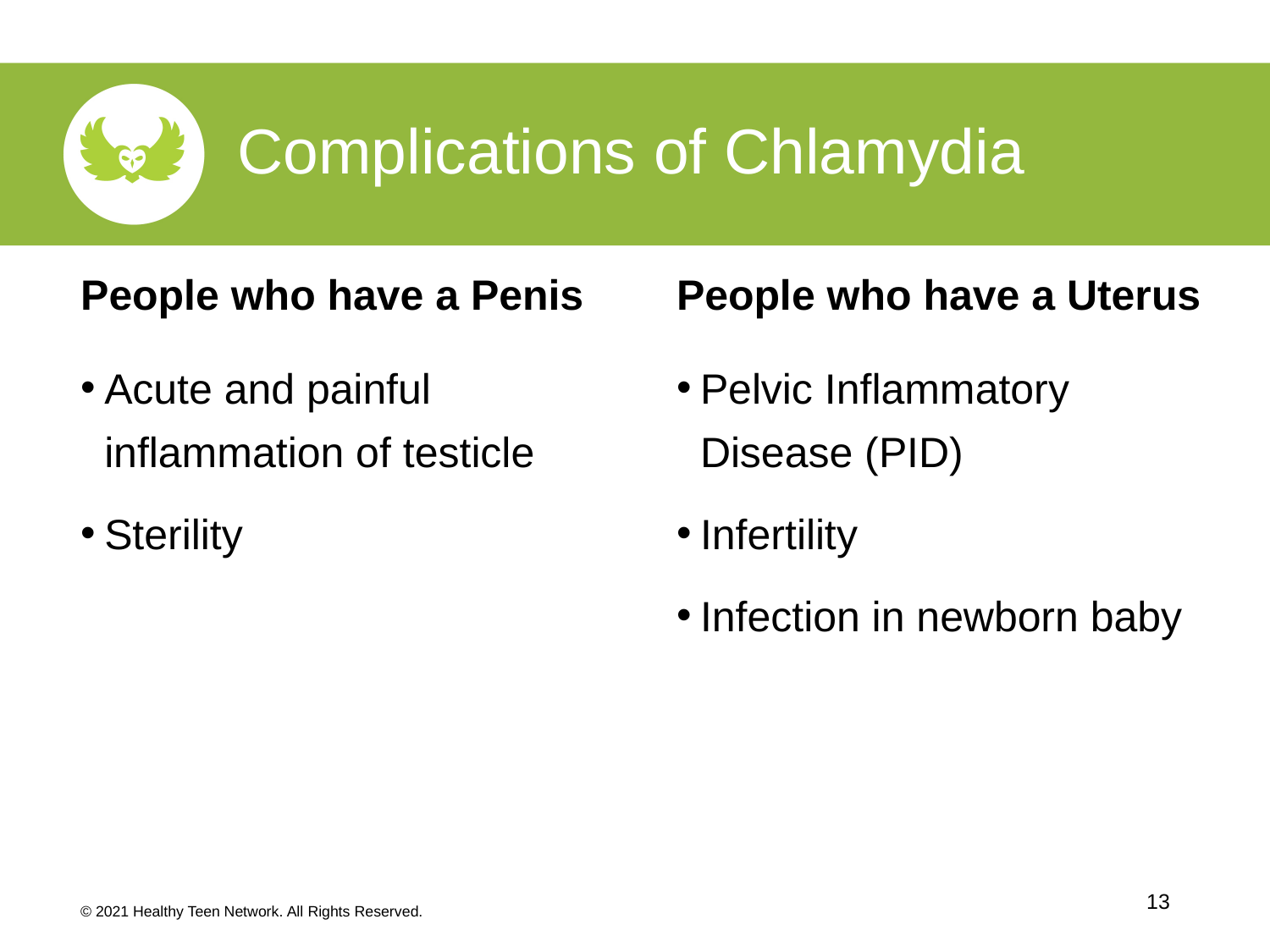

Complications of Chlamydia

People who have a Uterus
People who have a Penis
Acute and painful inflammation of testicle
Sterility

Pelvic Inflammatory Disease (PID)
Infertility
Infection in newborn baby